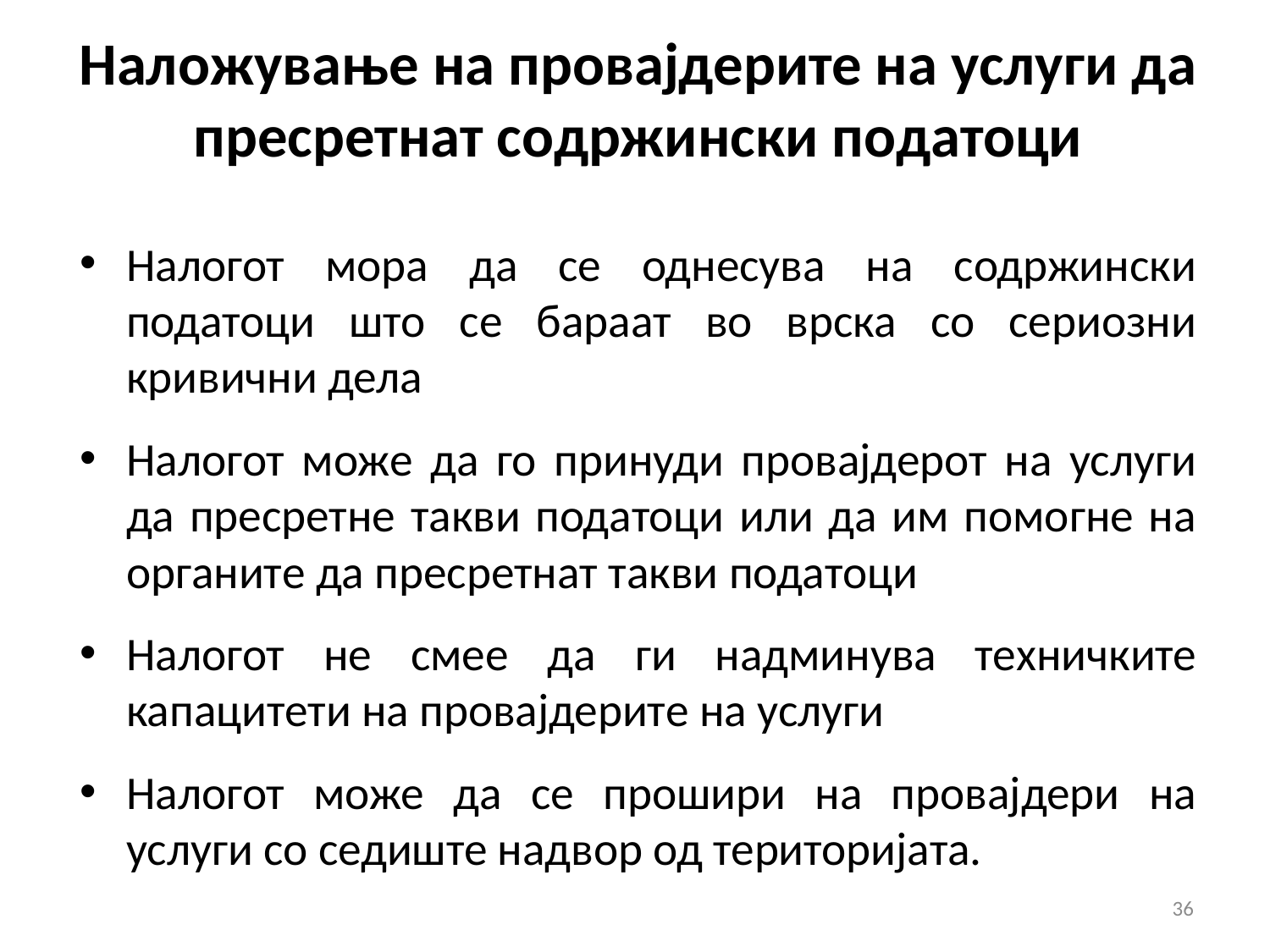

# Наложување на провајдерите на услуги да пресретнат содржински податоци
Налогот мора да се однесува на содржински податоци што се бараат во врска со сериозни кривични дела
Налогот може да го принуди провајдерот на услуги да пресретне такви податоци или да им помогне на органите да пресретнат такви податоци
Налогот не смее да ги надминува техничките капацитети на провајдерите на услуги
Налогот може да се прошири на провајдери на услуги со седиште надвор од територијата.
36